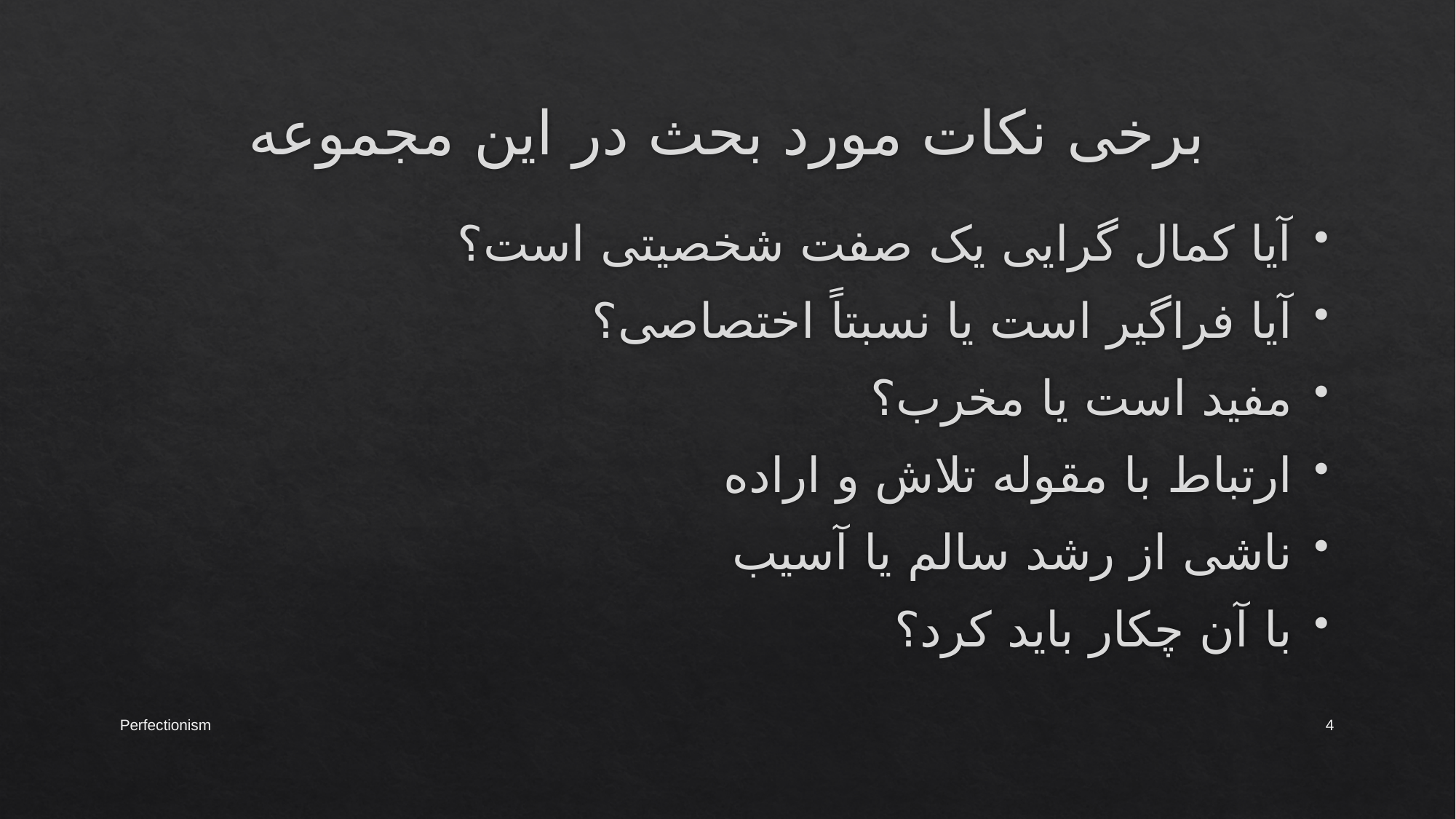

# برخی نکات مورد بحث در این مجموعه
آیا کمال گرایی یک صفت شخصیتی است؟
آیا فراگیر است یا نسبتاً اختصاصی؟
مفید است یا مخرب؟
ارتباط با مقوله تلاش و اراده
ناشی از رشد سالم یا آسیب
با آن چکار باید کرد؟

Perfectionism
4